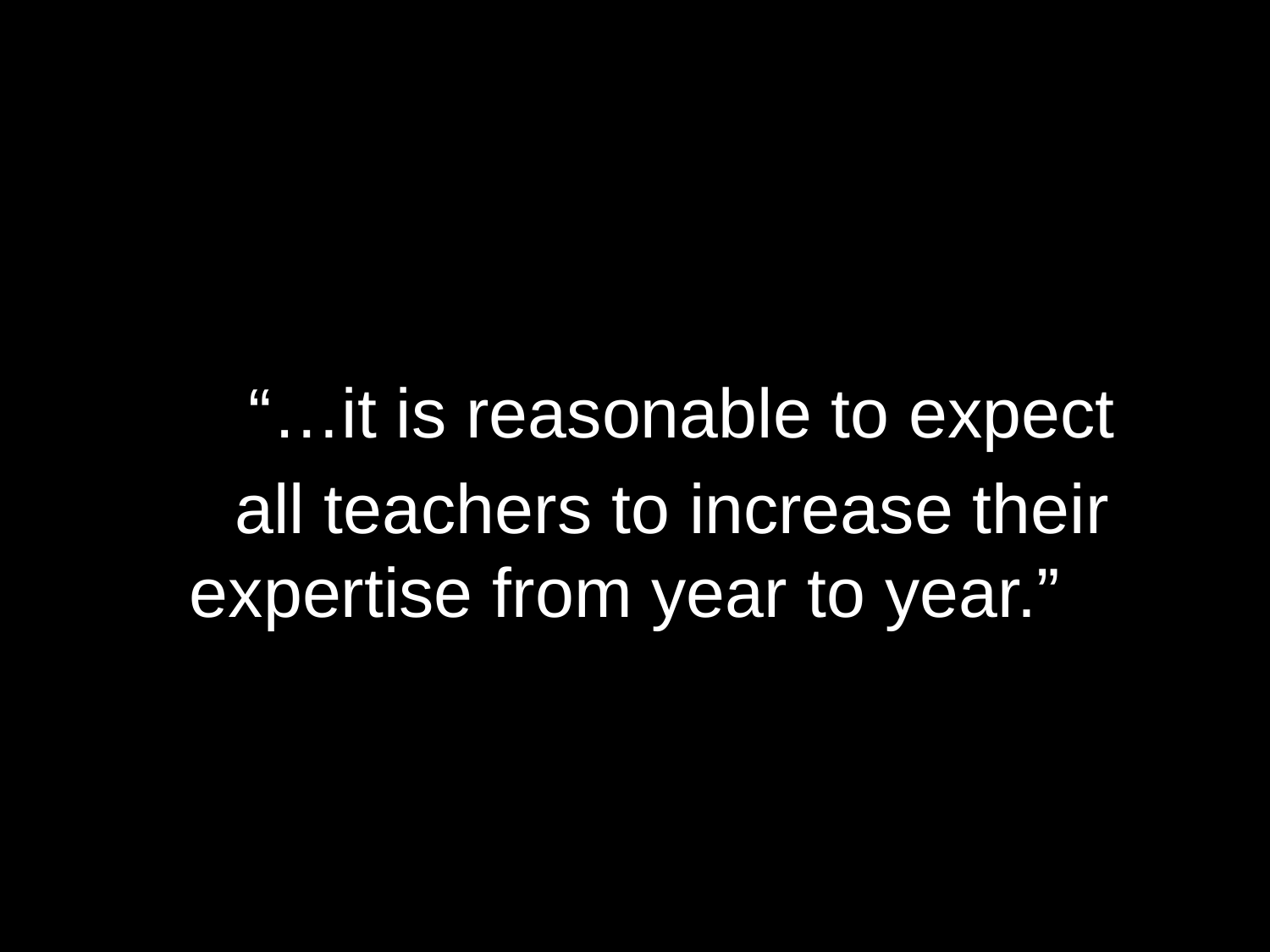

# “…it is reasonable to expect all teachers to increase their 	expertise from year to year.”